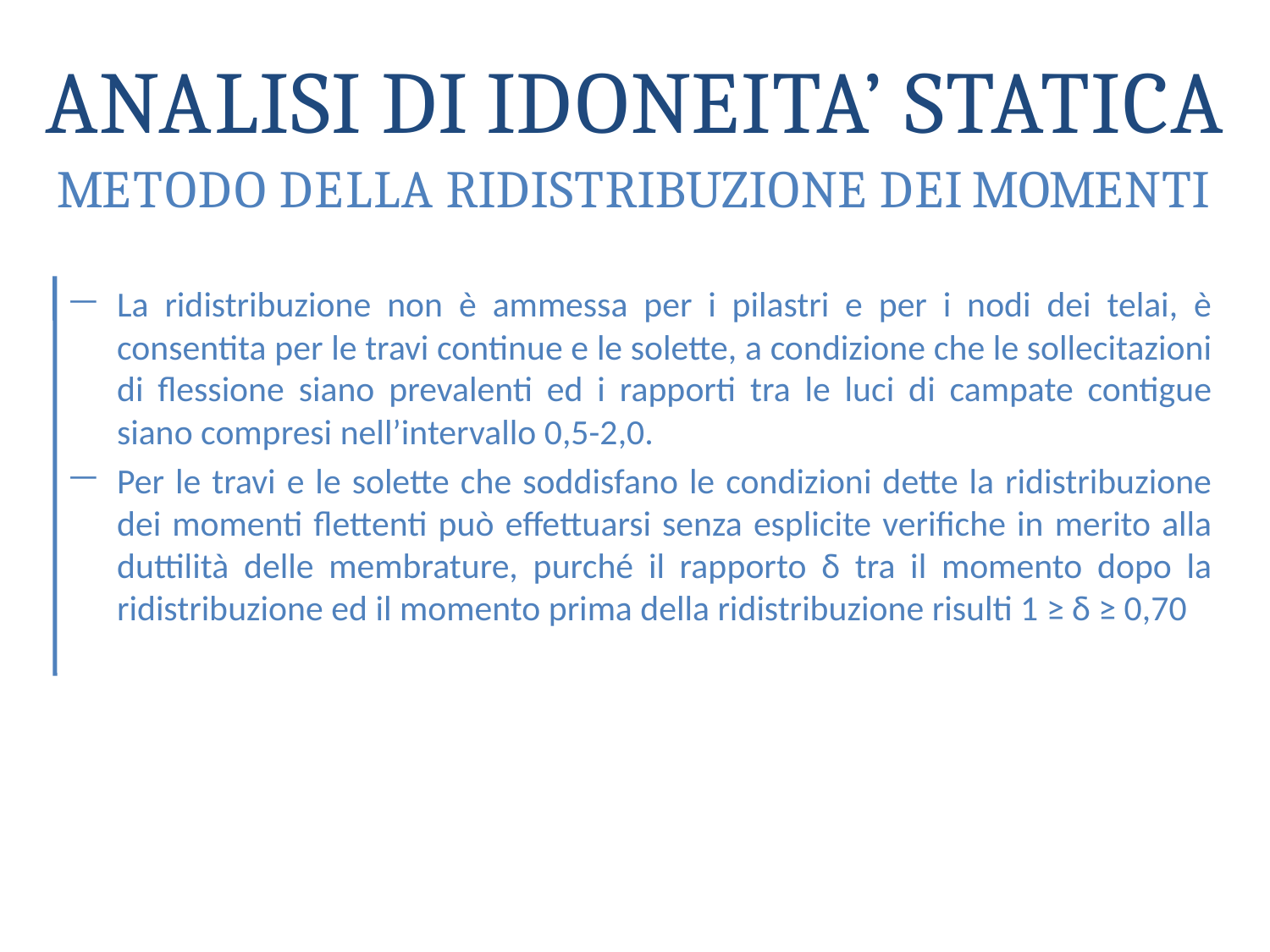

ANALISI DI IDONEITA’ STATICA
METODO DELLA RIDISTRIBUZIONE DEI MOMENTI
La ridistribuzione non è ammessa per i pilastri e per i nodi dei telai, è consentita per le travi continue e le solette, a condizione che le sollecitazioni di flessione siano prevalenti ed i rapporti tra le luci di campate contigue siano compresi nell’intervallo 0,5-2,0.
Per le travi e le solette che soddisfano le condizioni dette la ridistribuzione dei momenti flettenti può effettuarsi senza esplicite verifiche in merito alla duttilità delle membrature, purché il rapporto δ tra il momento dopo la ridistribuzione ed il momento prima della ridistribuzione risulti 1 ≥ δ ≥ 0,70